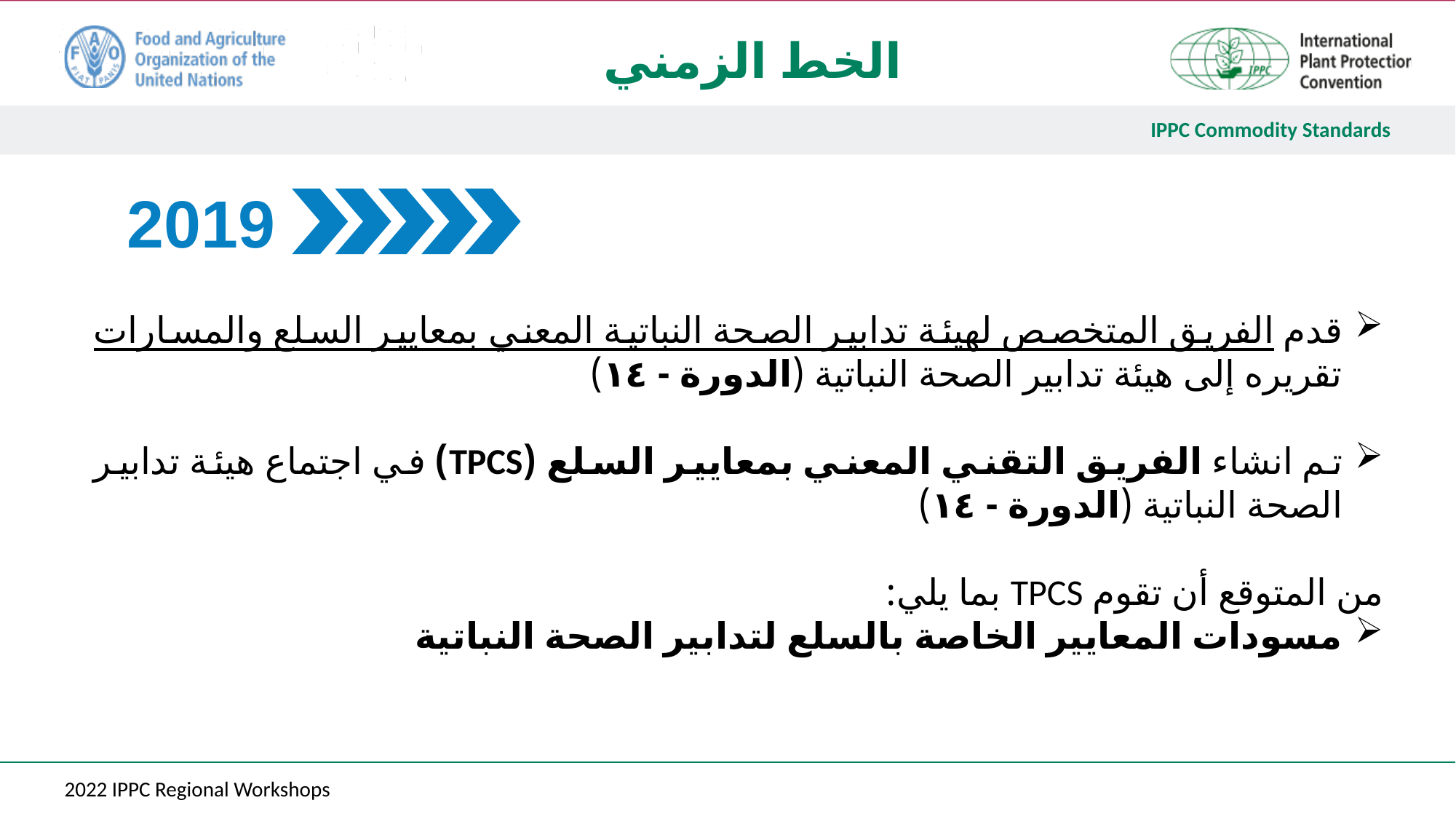

# الخط الزمني
2019

قدم الفريق المتخصص لهيئة تدابير الصحة النباتية المعني بمعايير السلع والمسارات تقريره إلى هيئة تدابير الصحة النباتية (الدورة - ١٤)

تم انشاء الفريق التقني المعني بمعايير السلع (TPCS) في اجتماع هيئة تدابير الصحة النباتية (الدورة - ١٤)

من المتوقع أن تقوم TPCS بما يلي:
مسودات المعايير الخاصة بالسلع لتدابير الصحة النباتية